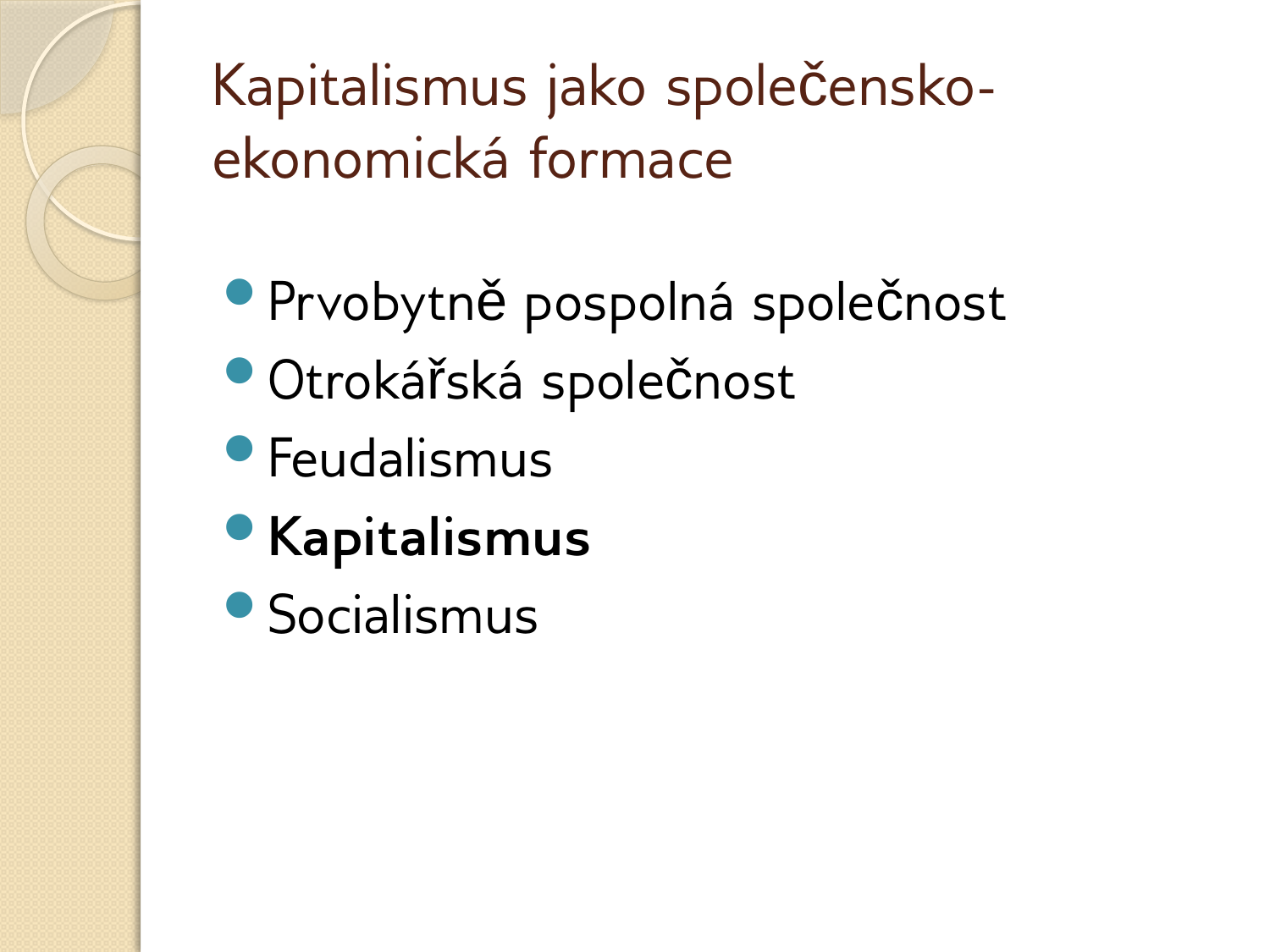

# Kapitalismus jako společensko-ekonomická formace
Prvobytně pospolná společnost
Otrokářská společnost
Feudalismus
Kapitalismus
Socialismus